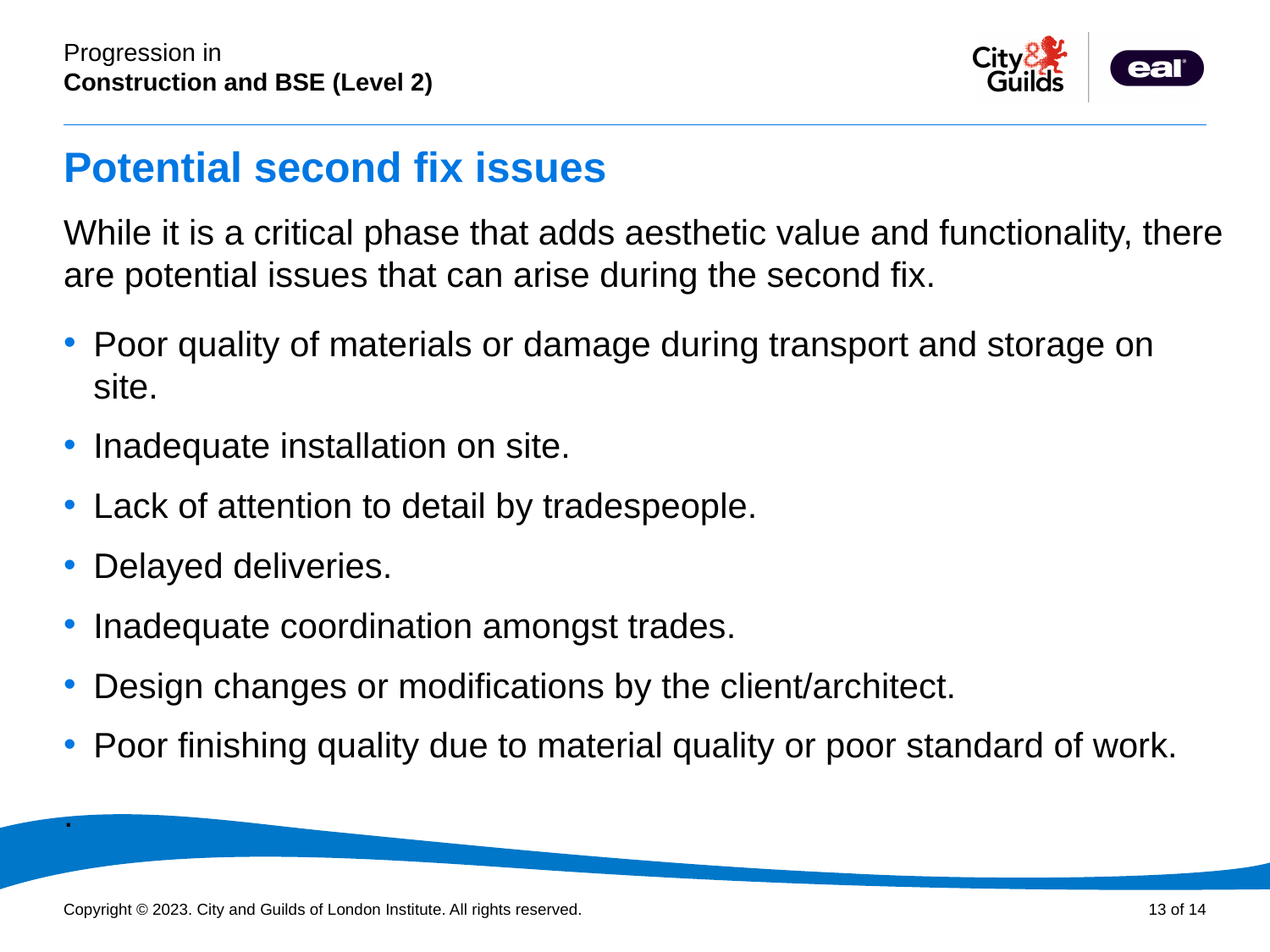

# Potential second fix issues
While it is a critical phase that adds aesthetic value and functionality, there are potential issues that can arise during the second fix.
Poor quality of materials or damage during transport and storage on site.
Inadequate installation on site.
Lack of attention to detail by tradespeople.
Delayed deliveries.
Inadequate coordination amongst trades.
Design changes or modifications by the client/architect.
Poor finishing quality due to material quality or poor standard of work.
.